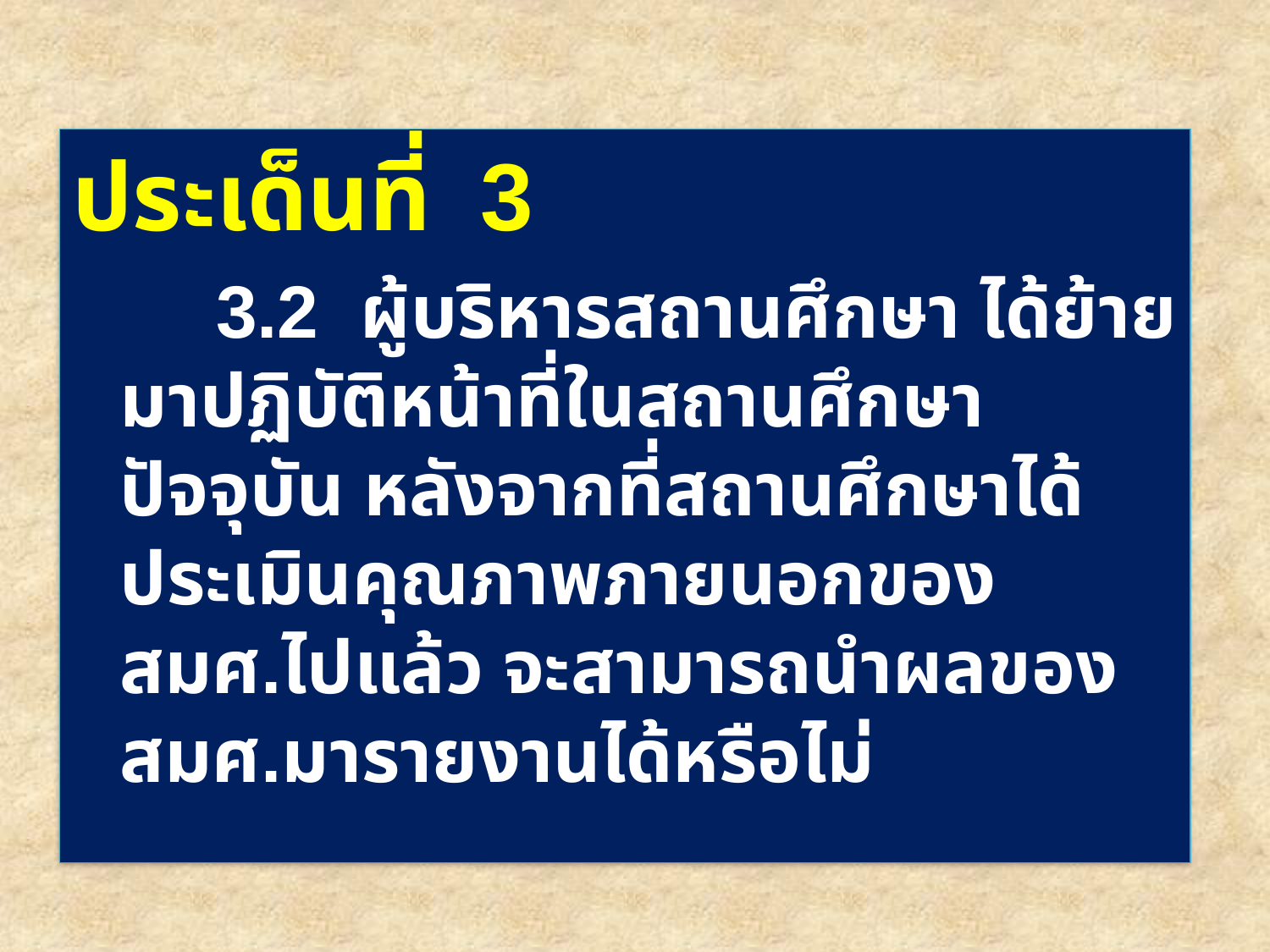

ประเด็นที่  3
       3.2  ผู้บริหารสถานศึกษา ได้ย้ายมาปฏิบัติหน้าที่ในสถานศึกษาปัจจุบัน หลังจากที่สถานศึกษาได้ประเมินคุณภาพภายนอกของ สมศ.ไปแล้ว จะสามารถนำผลของ สมศ.มารายงานได้หรือไม่